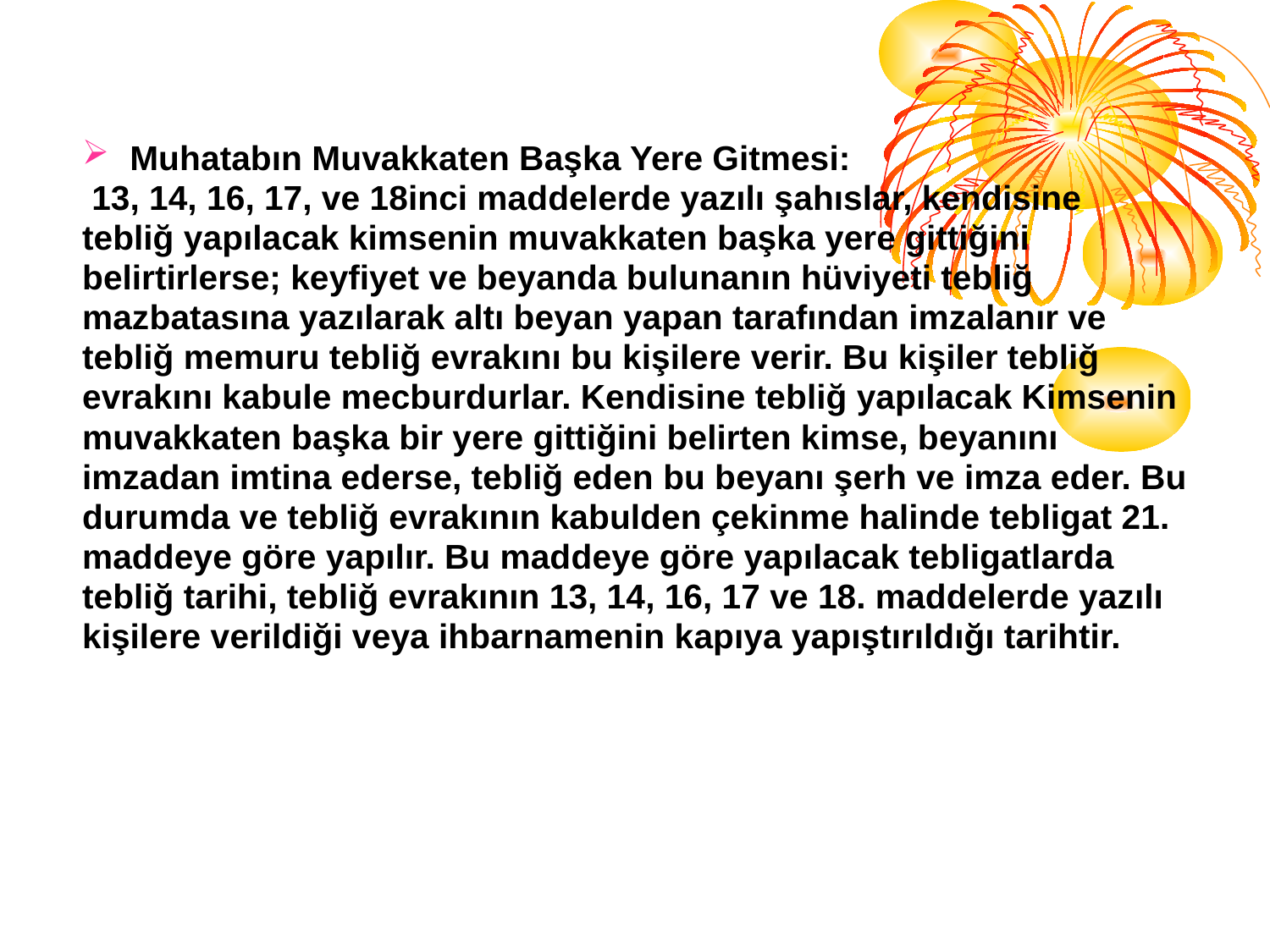

Muhatabın Muvakkaten Başka Yere Gitmesi:
 13, 14, 16, 17, ve 18inci maddelerde yazılı şahıslar, kendisine
tebliğ yapılacak kimsenin muvakkaten başka yere gittiğini
belirtirlerse; keyfiyet ve beyanda bulunanın hüviyeti tebliğ
mazbatasına yazılarak altı beyan yapan tarafından imzalanır ve
tebliğ memuru tebliğ evrakını bu kişilere verir. Bu kişiler tebliğ
evrakını kabule mecburdurlar. Kendisine tebliğ yapılacak Kimsenin
muvakkaten başka bir yere gittiğini belirten kimse, beyanını
imzadan imtina ederse, tebliğ eden bu beyanı şerh ve imza eder. Bu
durumda ve tebliğ evrakının kabulden çekinme halinde tebligat 21.
maddeye göre yapılır. Bu maddeye göre yapılacak tebligatlarda
tebliğ tarihi, tebliğ evrakının 13, 14, 16, 17 ve 18. maddelerde yazılı
kişilere verildiği veya ihbarnamenin kapıya yapıştırıldığı tarihtir.

|  |
| --- |